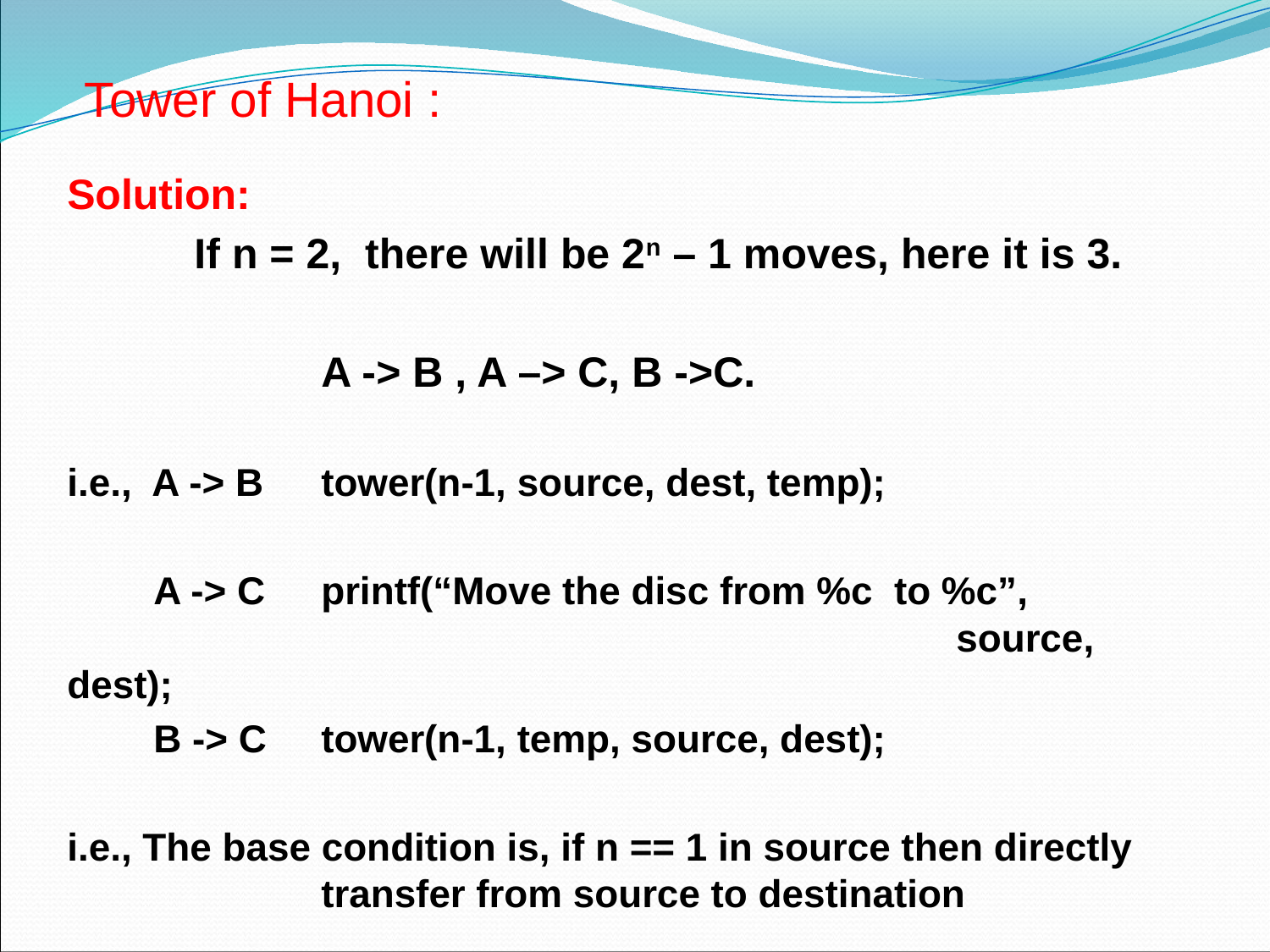

# Tower of Hanoi :
Solution:
	If n = 2,  there will be 2n – 1 moves, here it is 3.

		A -> B , A –> C, B ->C.

i.e.,  A -> B 	tower(n-1, source, dest, temp);

        A -> C	printf(“Move the disc from %c  to %c”, 								source, dest);
        B -> C	tower(n-1, temp, source, dest);

i.e., The base condition is, if n == 1 in source then directly 		transfer from source to destination